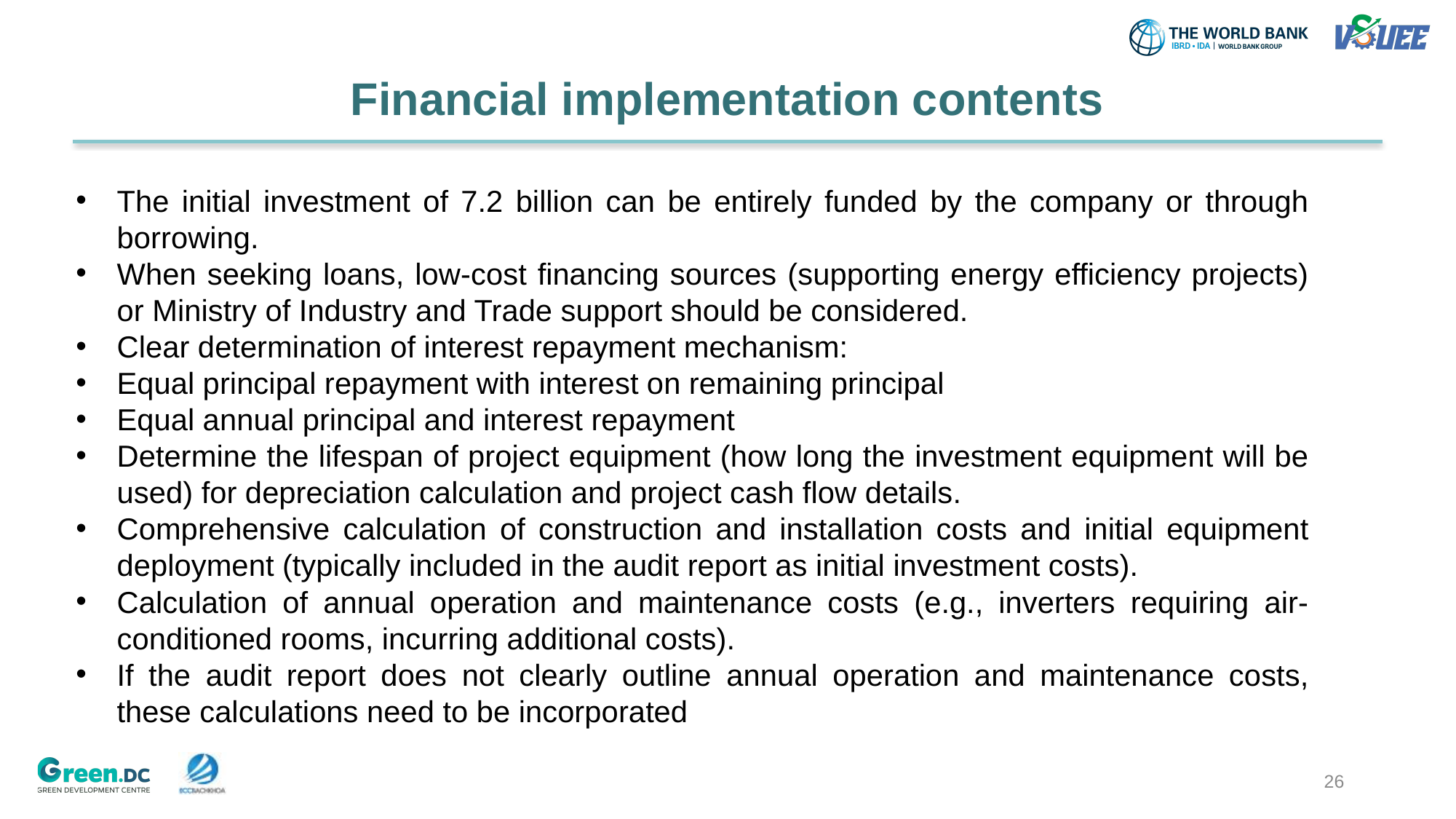

# Financial implementation contents
The initial investment of 7.2 billion can be entirely funded by the company or through borrowing.
When seeking loans, low-cost financing sources (supporting energy efficiency projects) or Ministry of Industry and Trade support should be considered.
Clear determination of interest repayment mechanism:
Equal principal repayment with interest on remaining principal
Equal annual principal and interest repayment
Determine the lifespan of project equipment (how long the investment equipment will be used) for depreciation calculation and project cash flow details.
Comprehensive calculation of construction and installation costs and initial equipment deployment (typically included in the audit report as initial investment costs).
Calculation of annual operation and maintenance costs (e.g., inverters requiring air-conditioned rooms, incurring additional costs).
If the audit report does not clearly outline annual operation and maintenance costs, these calculations need to be incorporated
26